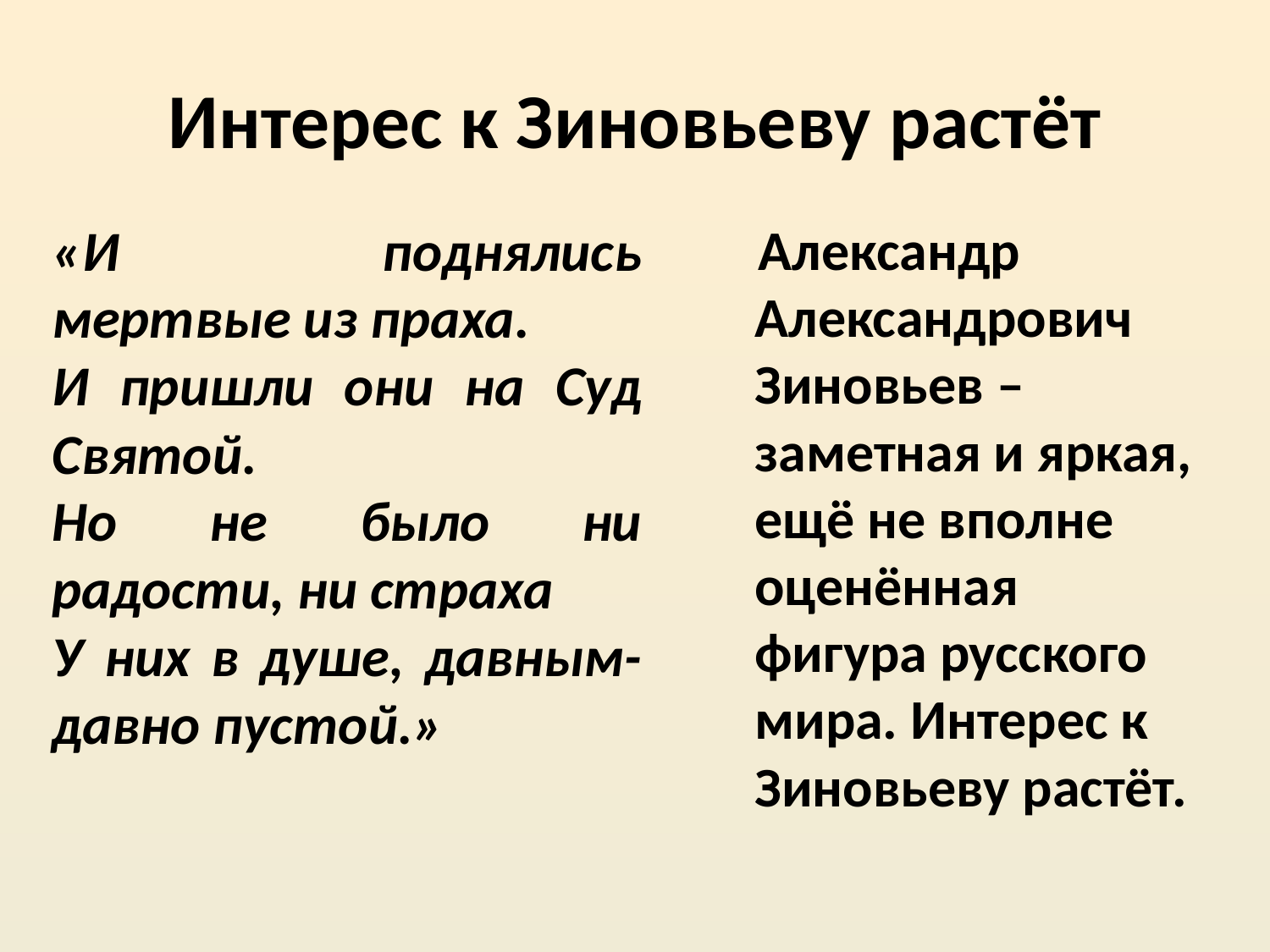

# Интерес к Зиновьеву растёт
«И поднялись мертвые из праха.
И пришли они на Суд Святой.
Но не было ни радости, ни страха
У них в душе, давным-давно пустой.»
    Александр  Александрович Зиновьев – заметная и яркая, ещё не вполне оценённая фигура русского мира. Интерес к Зиновьеву растёт.